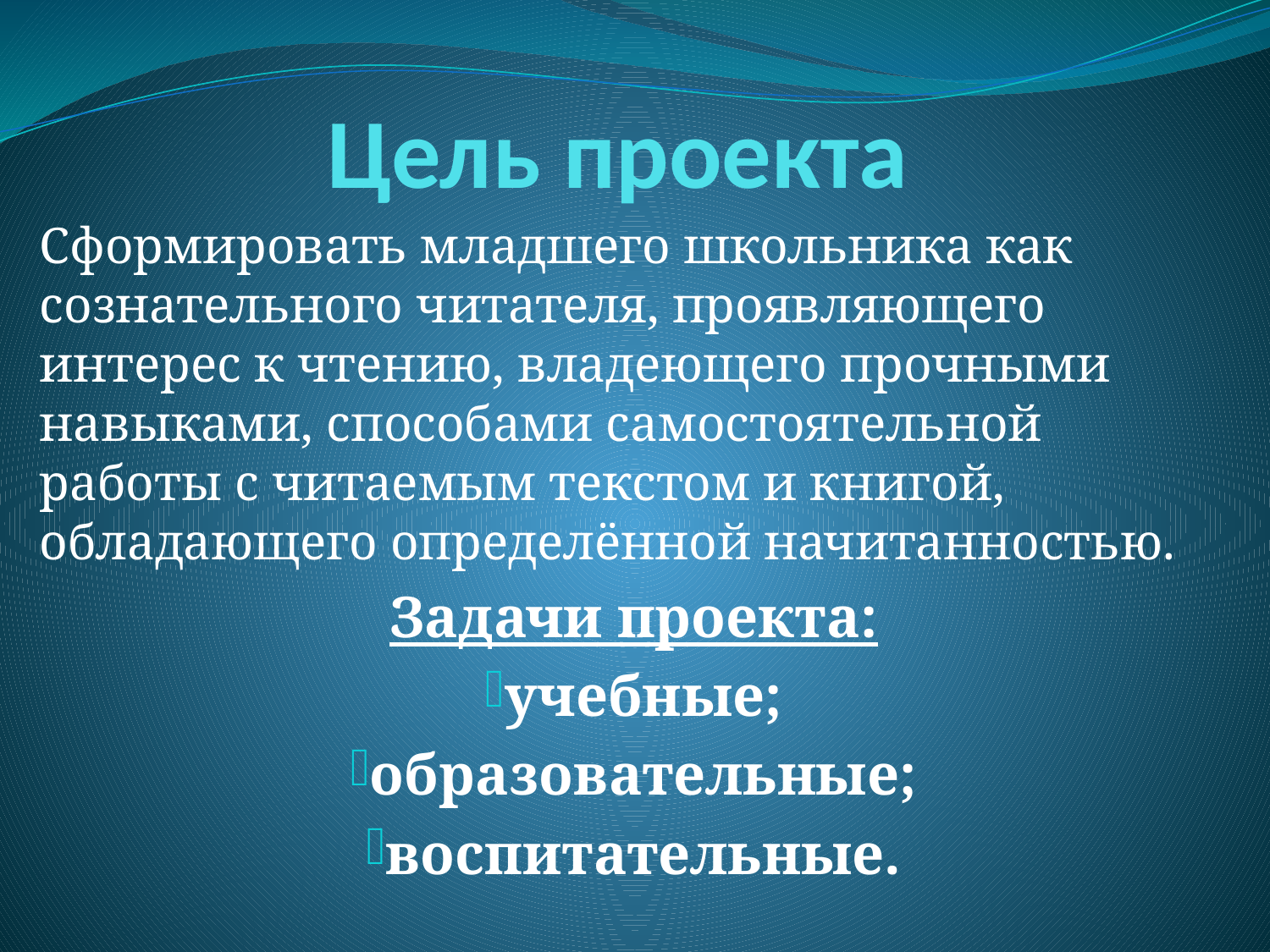

# Цель проекта
Сформировать младшего школьника как сознательного читателя, проявляющего интерес к чтению, владеющего прочными навыками, способами самостоятельной работы с читаемым текстом и книгой, обладающего определённой начитанностью.
Задачи проекта:
учебные;
образовательные;
воспитательные.